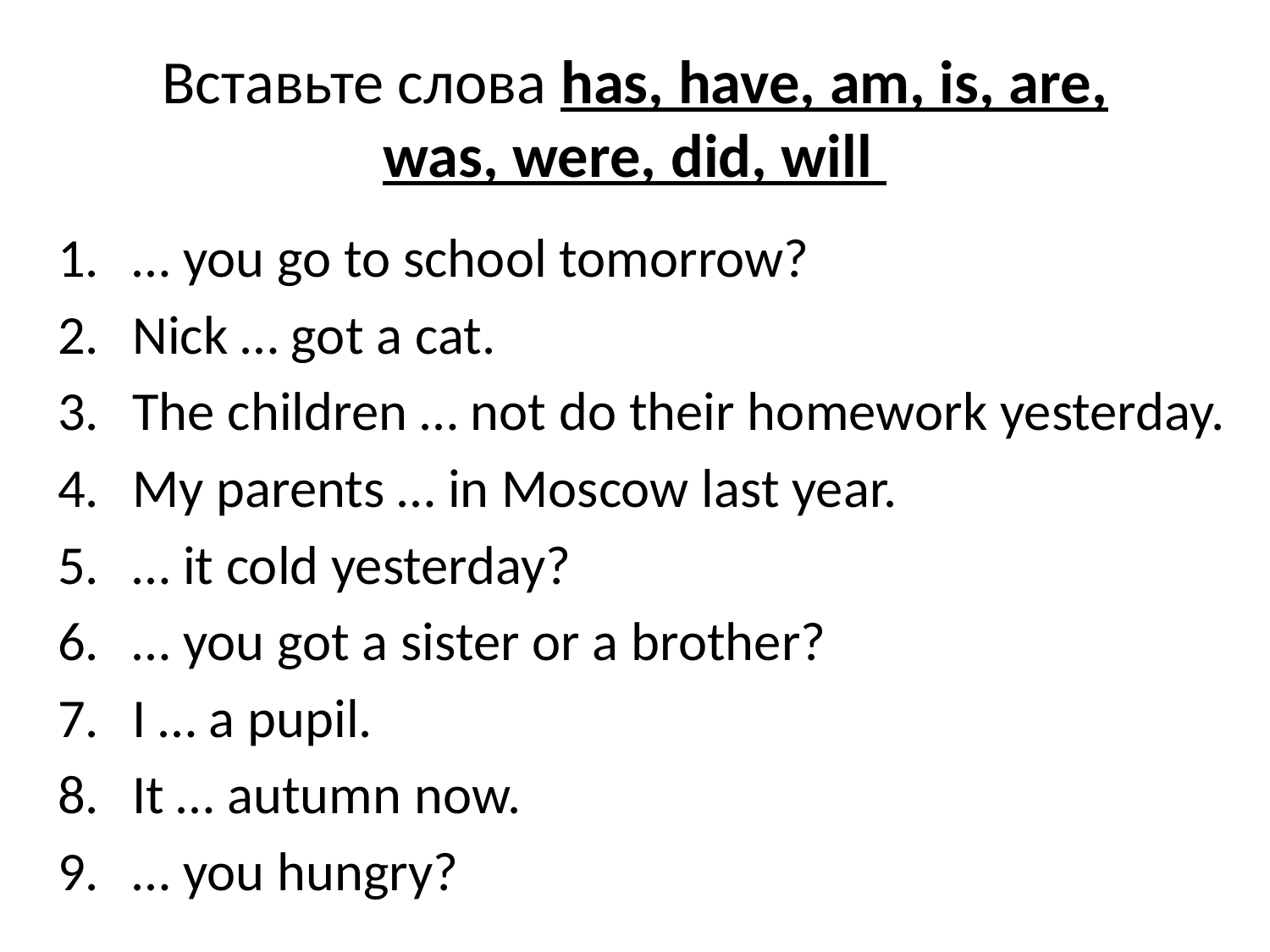

# Вставьте слова has, have, am, is, are, was, were, did, will
… you go to school tomorrow?
Nick … got a cat.
The children … not do their homework yesterday.
My parents … in Moscow last year.
… it cold yesterday?
… you got a sister or a brother?
I … a pupil.
It … autumn now.
… you hungry?